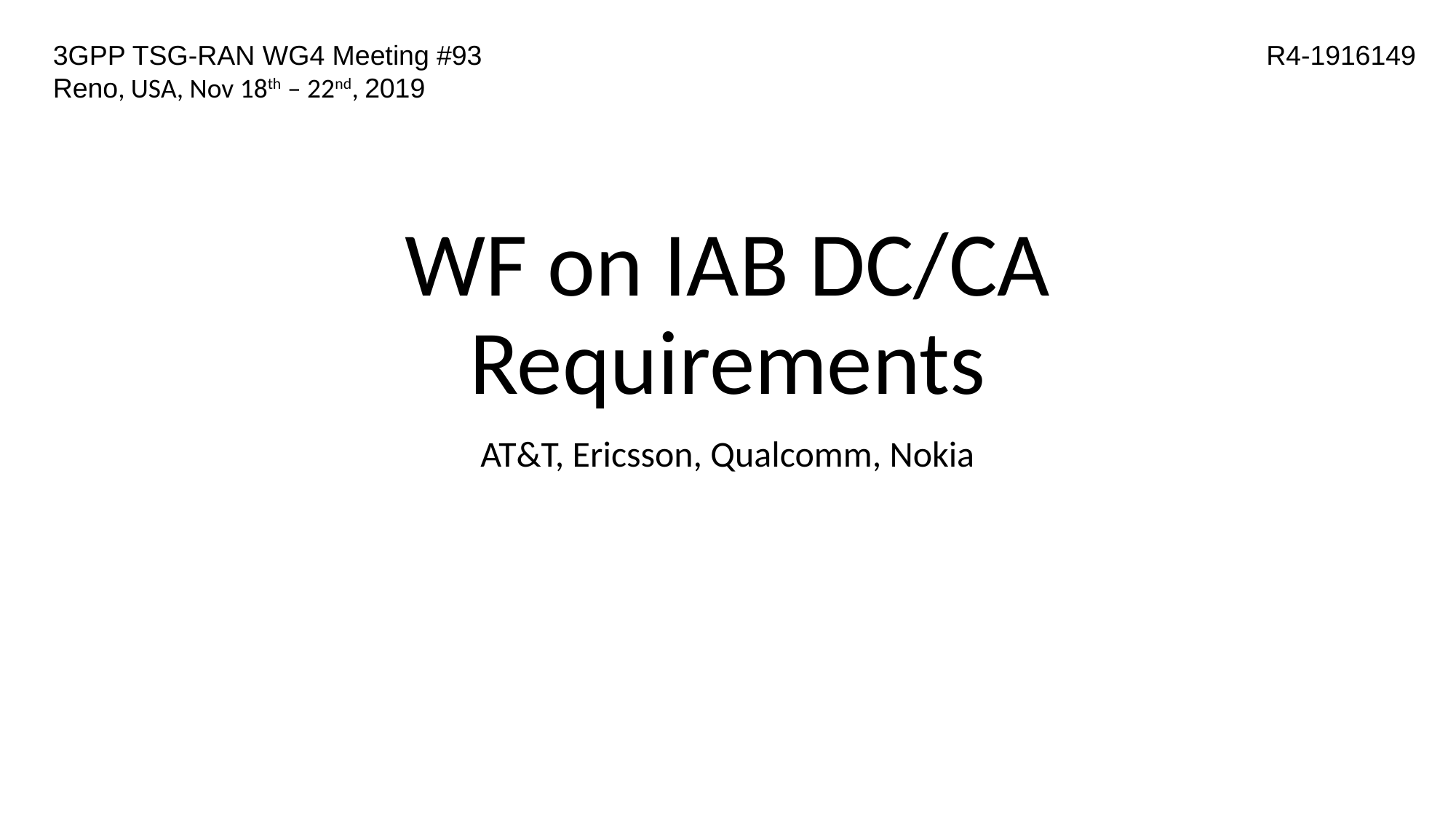

R4-1916149
3GPP TSG-RAN WG4 Meeting #93
Reno, USA, Nov 18th – 22nd, 2019
# WF on IAB DC/CA Requirements
AT&T, Ericsson, Qualcomm, Nokia